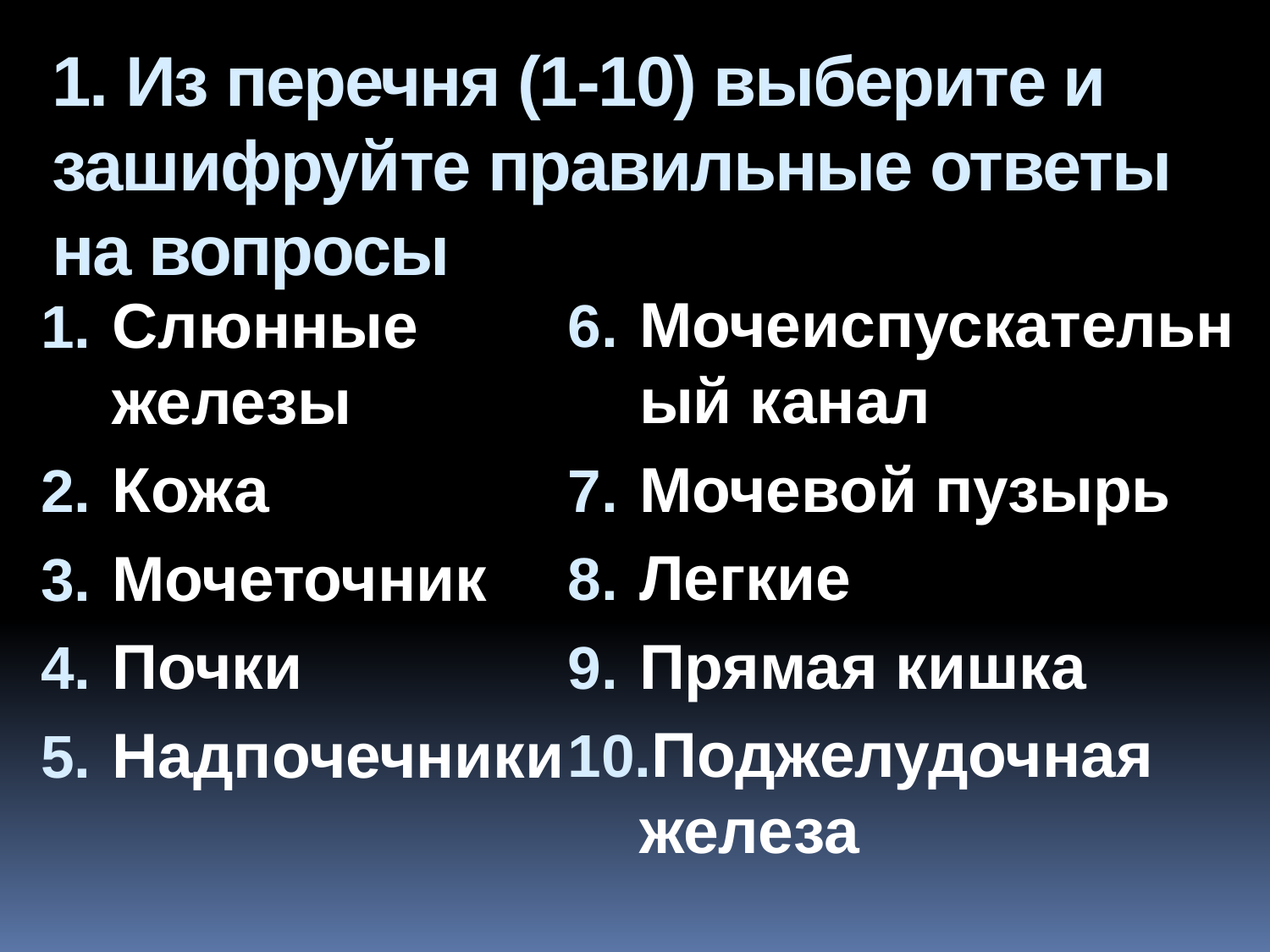

# 1. Из перечня (1-10) выберите и зашифруйте правильные ответы на вопросы
Мочеиспускательный канал
Мочевой пузырь
Легкие
Прямая кишка
Поджелудочная железа
Слюнные железы
Кожа
Мочеточник
Почки
Надпочечники